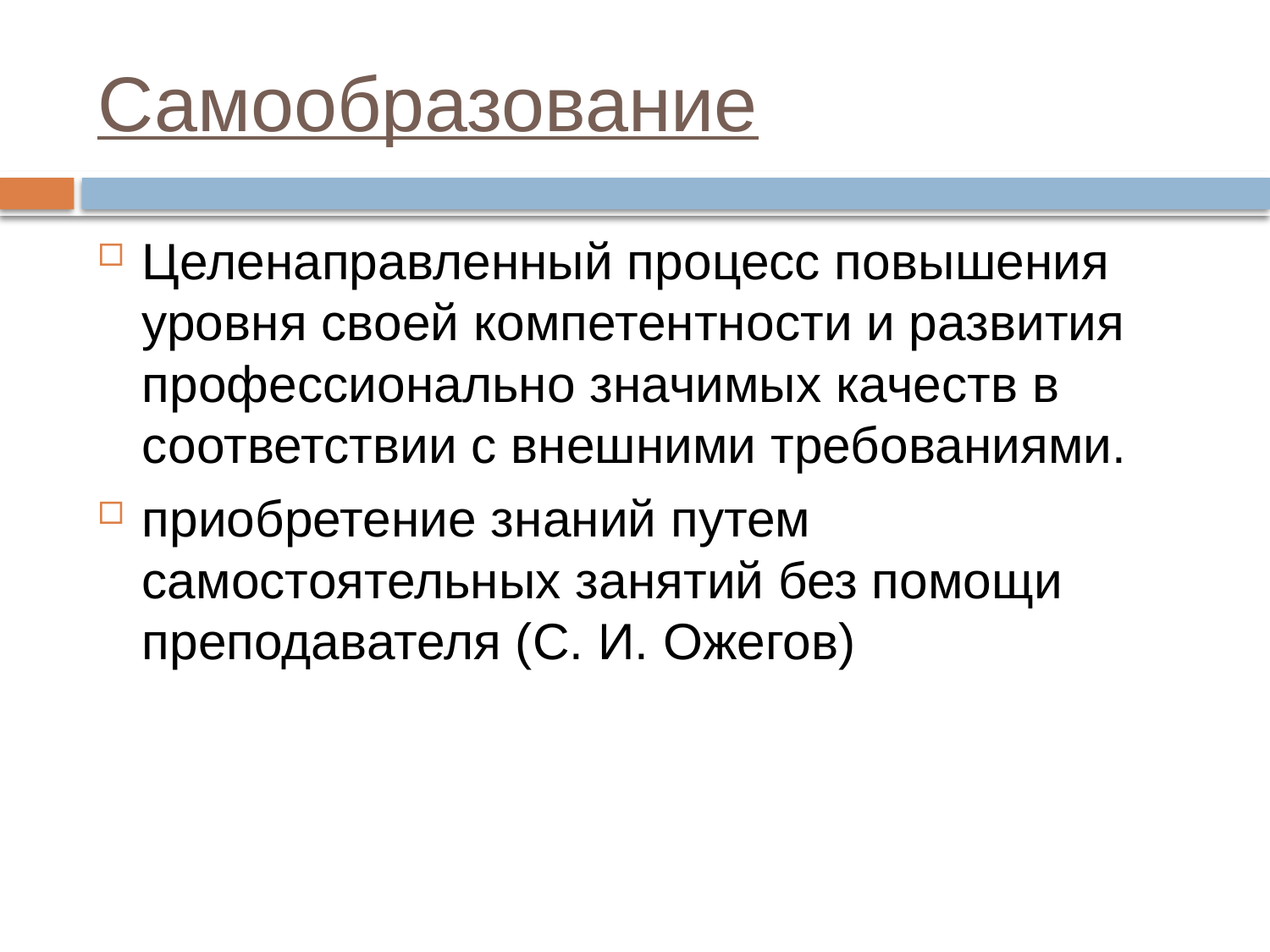

# Самообразование
Целенаправленный процесс повышения уровня своей компетентности и развития профессионально значимых качеств в соответствии с внешними требованиями.
приобретение знаний путем самостоятельных занятий без помощи преподавателя (С. И. Ожегов)